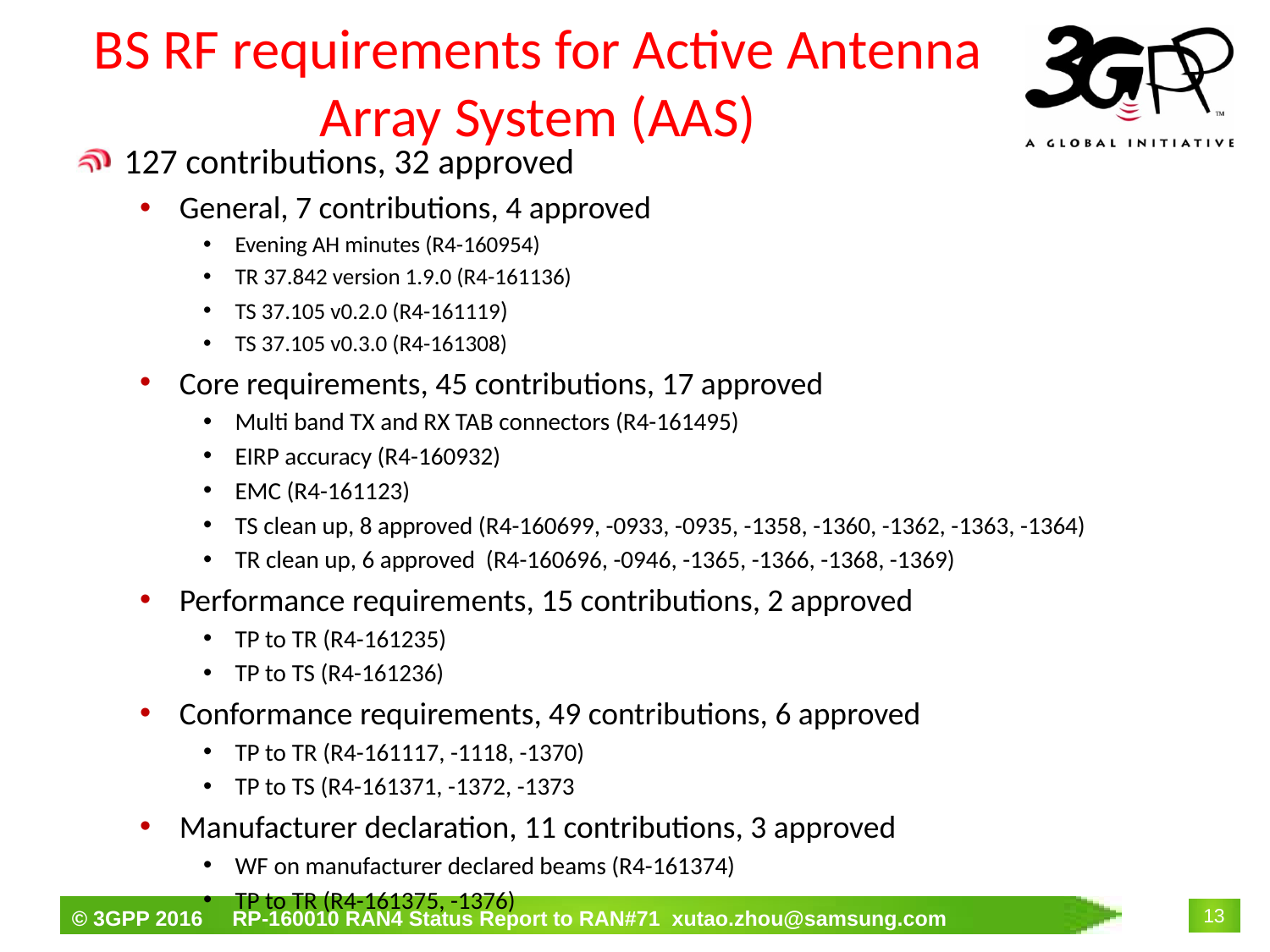

# BS RF requirements for Active Antenna Array System (AAS)
127 contributions, 32 approved
General, 7 contributions, 4 approved
Evening AH minutes (R4-160954)
TR 37.842 version 1.9.0 (R4-161136)
TS 37.105 v0.2.0 (R4-161119)
TS 37.105 v0.3.0 (R4-161308)
Core requirements, 45 contributions, 17 approved
Multi band TX and RX TAB connectors (R4-161495)
EIRP accuracy (R4-160932)
EMC (R4-161123)
TS clean up, 8 approved (R4-160699, -0933, -0935, -1358, -1360, -1362, -1363, -1364)
TR clean up, 6 approved  (R4-160696, -0946, -1365, -1366, -1368, -1369)
Performance requirements, 15 contributions, 2 approved
TP to TR (R4-161235)
TP to TS (R4-161236)
Conformance requirements, 49 contributions, 6 approved
TP to TR (R4-161117, -1118, -1370)
TP to TS (R4-161371, -1372, -1373
Manufacturer declaration, 11 contributions, 3 approved
WF on manufacturer declared beams (R4-161374)
TP to TR (R4-161375, -1376)